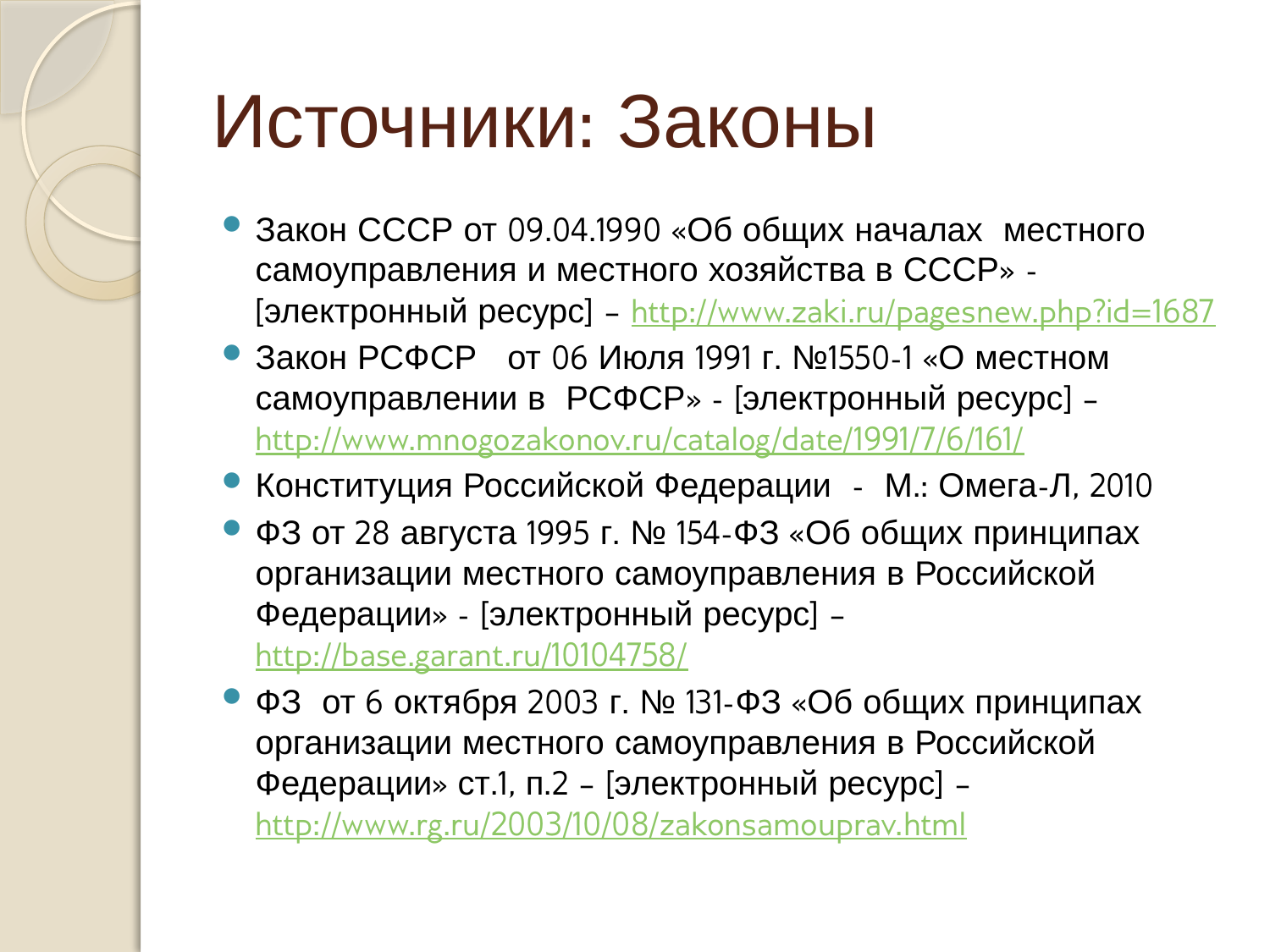

# Источники: Законы
Закон СССР от 09.04.1990 «Об общих началах  местного самоуправления и местного хозяйства в СССР» - [электронный ресурс] – http://www.zaki.ru/pagesnew.php?id=1687
Закон РСФСР   от 06 Июля 1991 г. №1550-1 «О местном самоуправлении в  РСФСР» - [электронный ресурс] – http://www.mnogozakonov.ru/catalog/date/1991/7/6/161/
Конституция Российской Федерации  -  М.: Омега-Л, 2010
ФЗ от 28 августа 1995 г. № 154-ФЗ «Об общих принципах организации местного самоуправления в Российской Федерации» - [электронный ресурс] – http://base.garant.ru/10104758/
ФЗ  от 6 октября 2003 г. № 131-ФЗ «Об общих принципах организации местного самоуправления в Российской Федерации» ст.1, п.2 – [электронный ресурс] – http://www.rg.ru/2003/10/08/zakonsamouprav.html